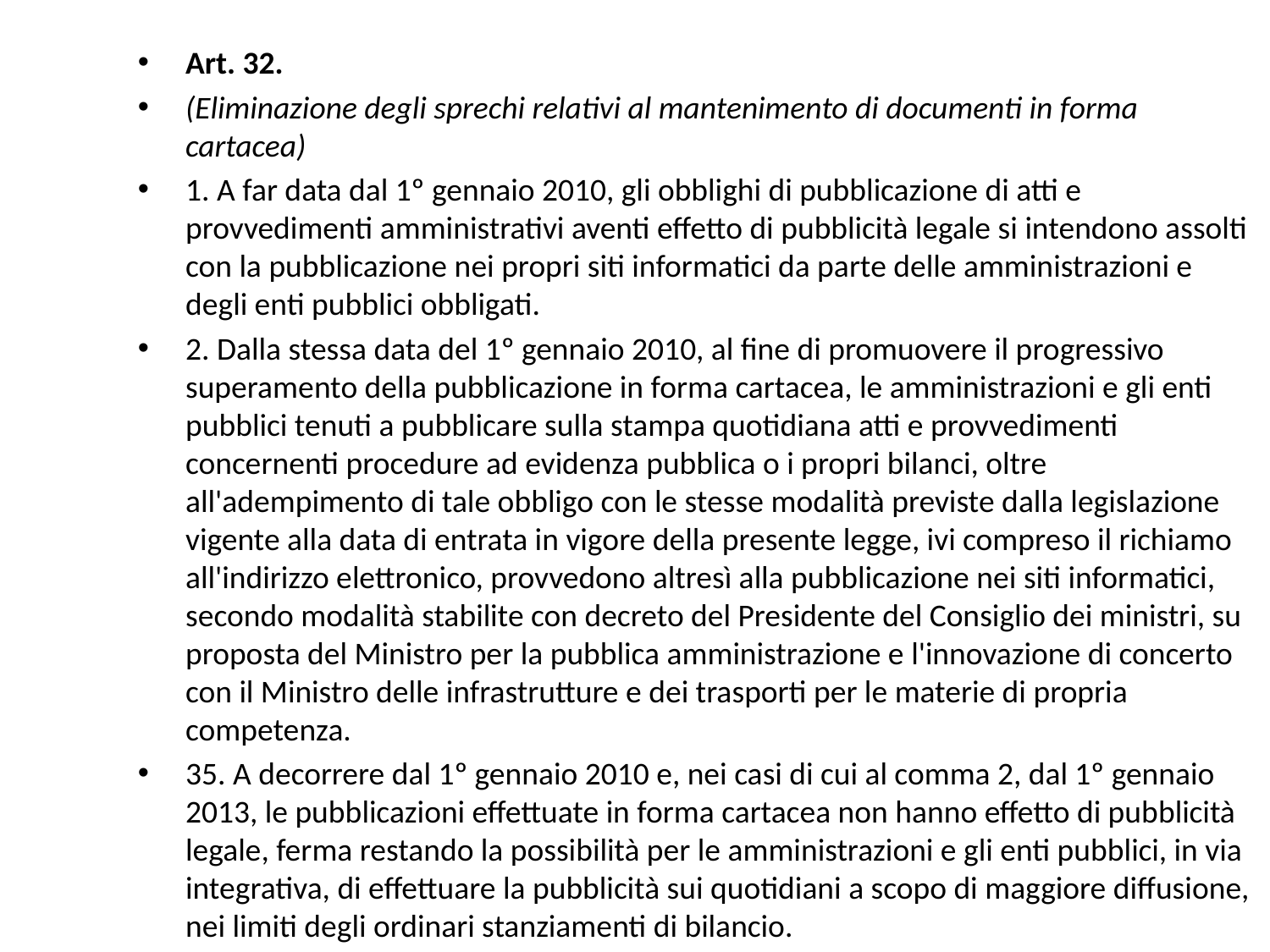

Art. 32.
(Eliminazione degli sprechi relativi al mantenimento di documenti in forma cartacea)
1. A far data dal 1º gennaio 2010, gli obblighi di pubblicazione di atti e provvedimenti amministrativi aventi effetto di pubblicità legale si intendono assolti con la pubblicazione nei propri siti informatici da parte delle amministrazioni e degli enti pubblici obbligati.
2. Dalla stessa data del 1º gennaio 2010, al fine di promuovere il progressivo superamento della pubblicazione in forma cartacea, le amministrazioni e gli enti pubblici tenuti a pubblicare sulla stampa quotidiana atti e provvedimenti concernenti procedure ad evidenza pubblica o i propri bilanci, oltre all'adempimento di tale obbligo con le stesse modalità previste dalla legislazione vigente alla data di entrata in vigore della presente legge, ivi compreso il richiamo all'indirizzo elettronico, provvedono altresì alla pubblicazione nei siti informatici, secondo modalità stabilite con decreto del Presidente del Consiglio dei ministri, su proposta del Ministro per la pubblica amministrazione e l'innovazione di concerto con il Ministro delle infrastrutture e dei trasporti per le materie di propria competenza.
35. A decorrere dal 1º gennaio 2010 e, nei casi di cui al comma 2, dal 1º gennaio 2013, le pubblicazioni effettuate in forma cartacea non hanno effetto di pubblicità legale, ferma restando la possibilità per le amministrazioni e gli enti pubblici, in via integrativa, di effettuare la pubblicità sui quotidiani a scopo di maggiore diffusione, nei limiti degli ordinari stanziamenti di bilancio.